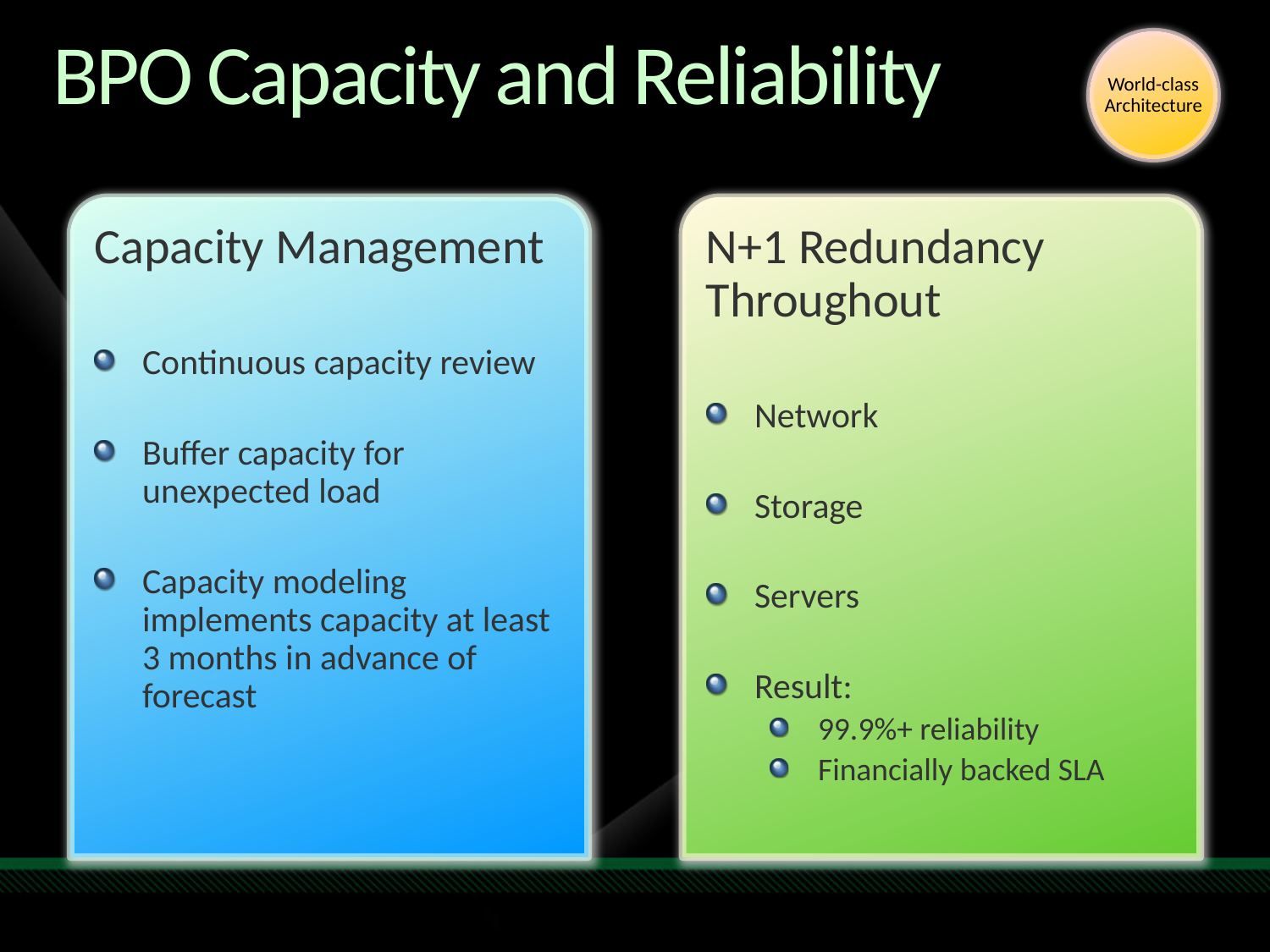

World-class
Architecture
# BPO Capacity and Reliability
Capacity Management

Continuous capacity review

Buffer capacity for unexpected load

Capacity modeling implements capacity at least 3 months in advance of forecast

N+1 Redundancy Throughout

Network

Storage

Servers

Result:
99.9%+ reliability
Financially backed SLA